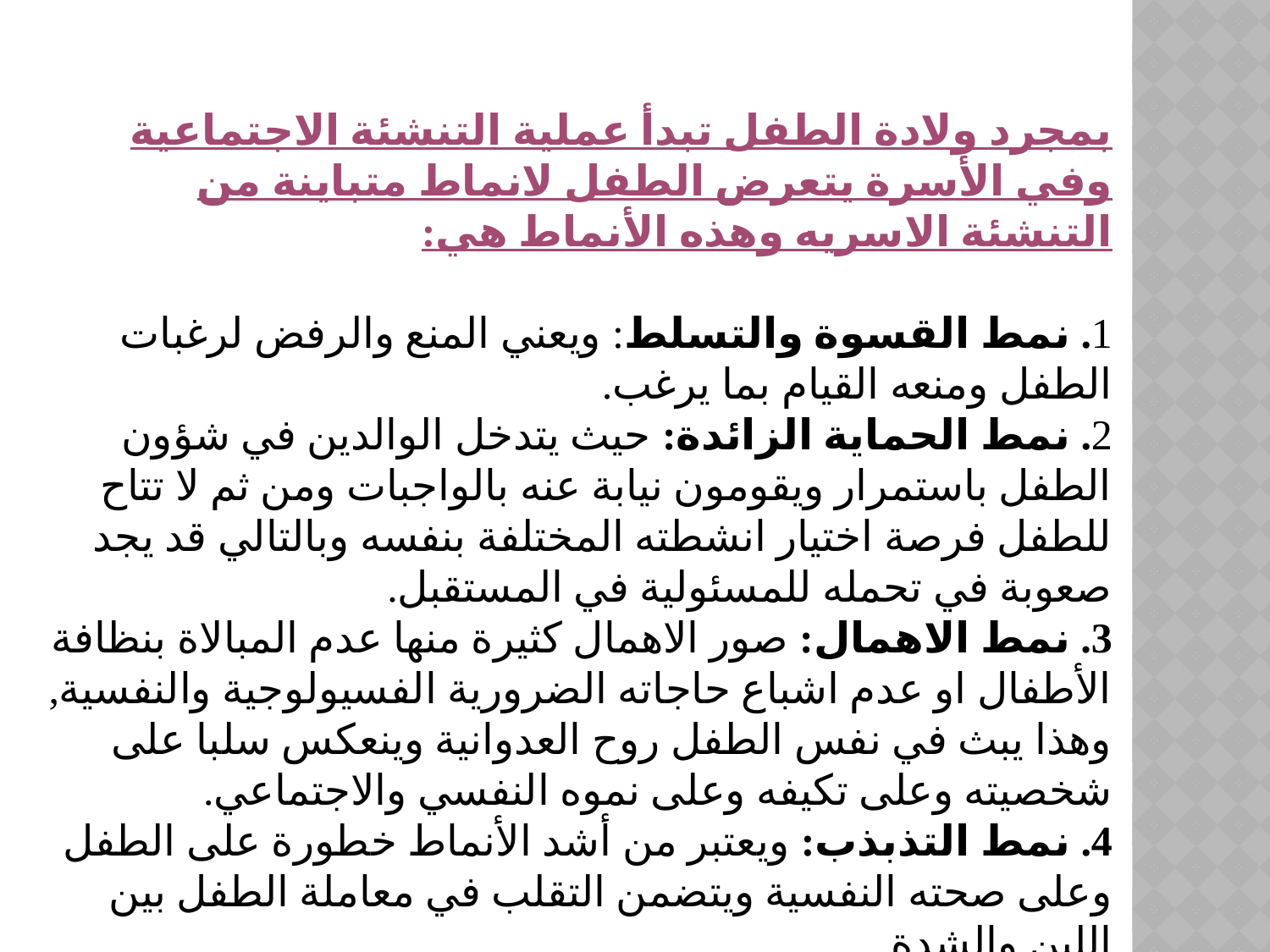

بمجرد ولادة الطفل تبدأ عملية التنشئة الاجتماعية وفي الأسرة يتعرض الطفل لانماط متباينة من التنشئة الاسريه وهذه الأنماط هي:

1. نمط القسوة والتسلط: ويعني المنع والرفض لرغبات الطفل ومنعه القيام بما يرغب.
2. نمط الحماية الزائدة: حيث يتدخل الوالدين في شؤون الطفل باستمرار ويقومون نيابة عنه بالواجبات ومن ثم لا تتاح للطفل فرصة اختيار انشطته المختلفة بنفسه وبالتالي قد يجد صعوبة في تحمله للمسئولية في المستقبل.
3. نمط الاهمال: صور الاهمال كثيرة منها عدم المبالاة بنظافة الأطفال او عدم اشباع حاجاته الضرورية الفسيولوجية والنفسية, وهذا يبث في نفس الطفل روح العدوانية وينعكس سلبا على شخصيته وعلى تكيفه وعلى نموه النفسي والاجتماعي.
4. نمط التذبذب: ويعتبر من أشد الأنماط خطورة على الطفل وعلى صحته النفسية ويتضمن التقلب في معاملة الطفل بين اللين والشدة.